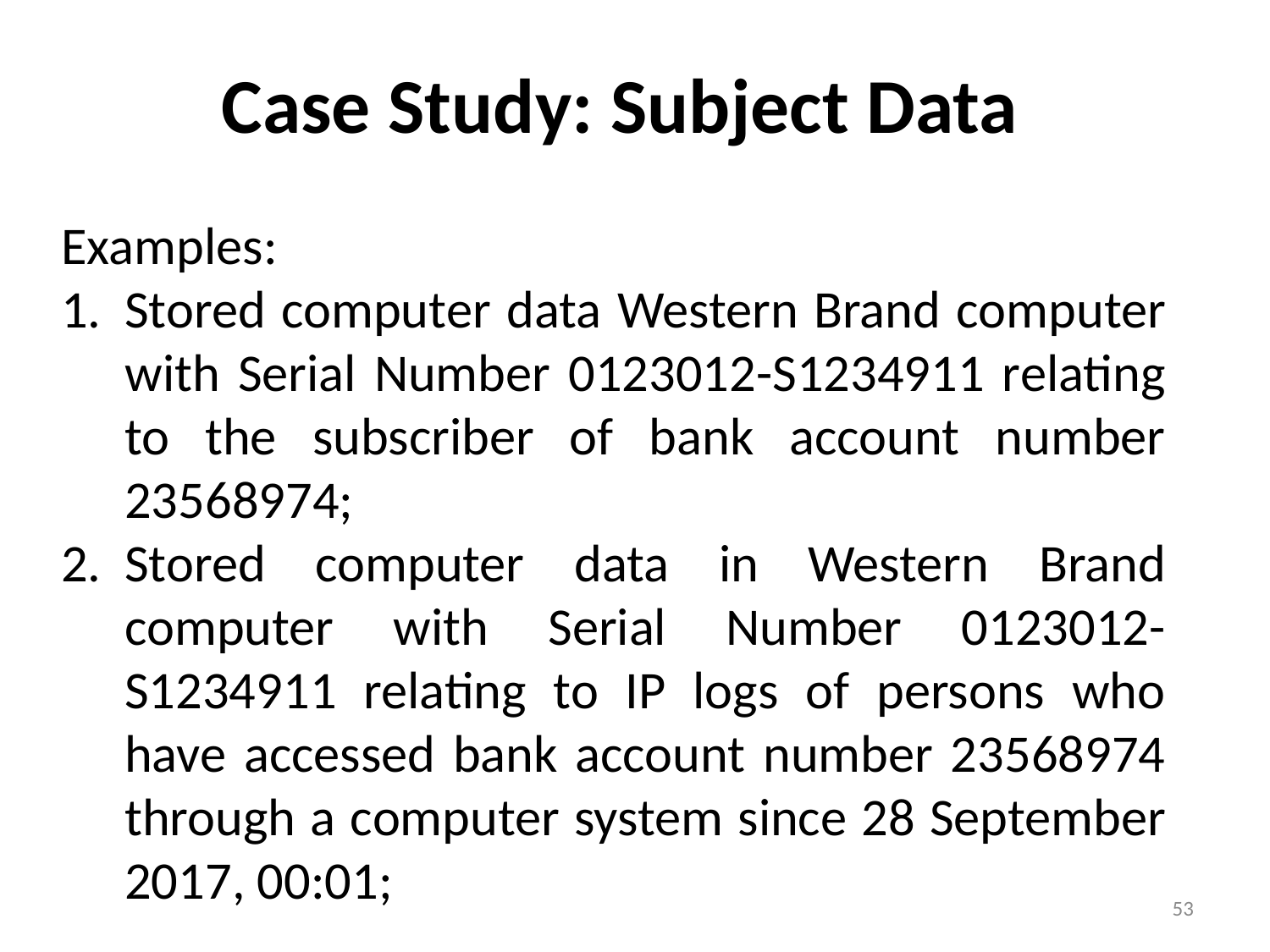

# Case Study: Subject Data
Examples:
Stored computer data Western Brand computer with Serial Number 0123012-S1234911 relating to the subscriber of bank account number 23568974;
Stored computer data in Western Brand computer with Serial Number 0123012-S1234911 relating to IP logs of persons who have accessed bank account number 23568974 through a computer system since 28 September 2017, 00:01;
53